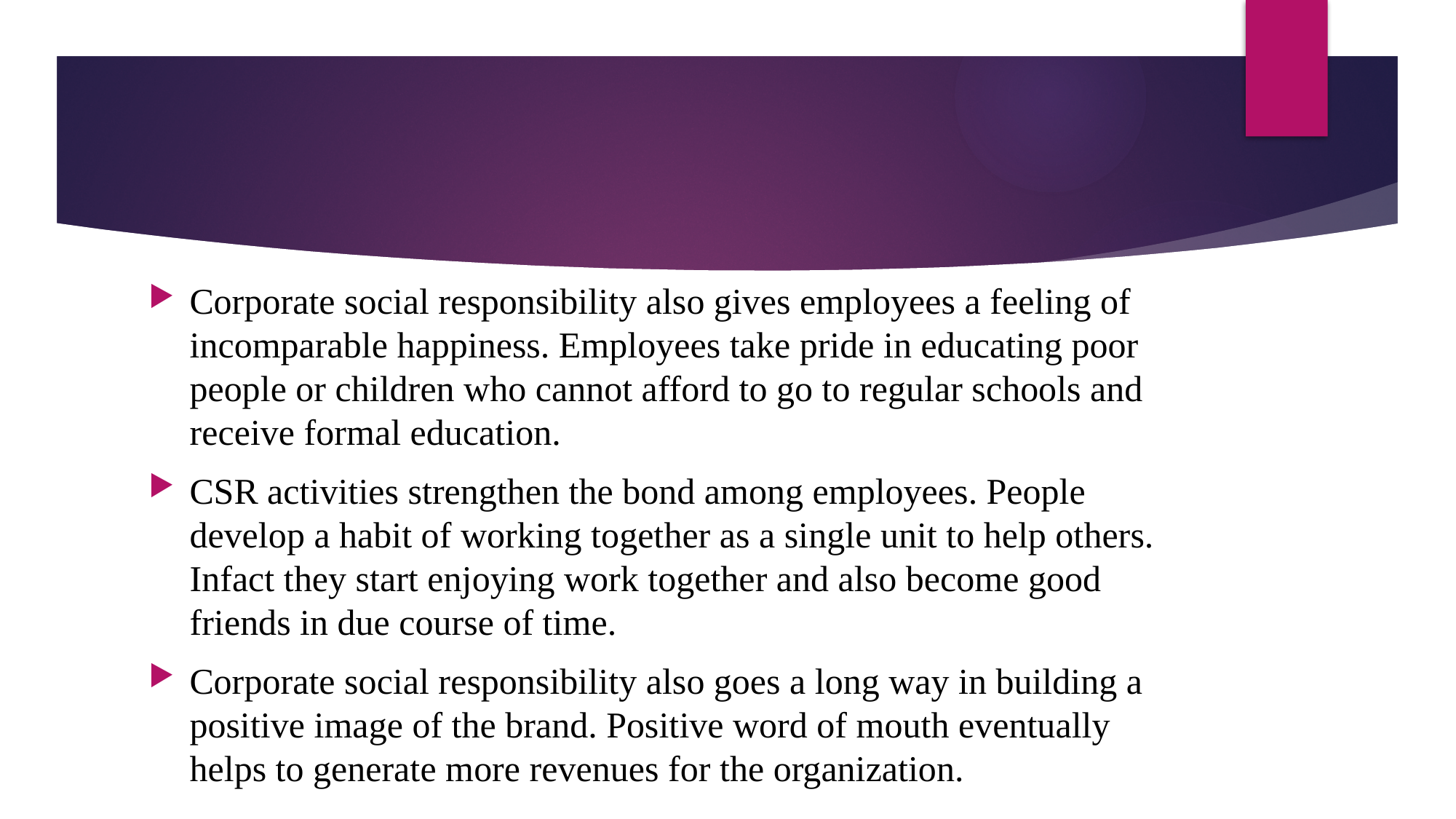

Corporate social responsibility also gives employees a feeling of incomparable happiness. Employees take pride in educating poor people or children who cannot afford to go to regular schools and receive formal education.
CSR activities strengthen the bond among employees. People develop a habit of working together as a single unit to help others. Infact they start enjoying work together and also become good friends in due course of time.
Corporate social responsibility also goes a long way in building a positive image of the brand. Positive word of mouth eventually helps to generate more revenues for the organization.